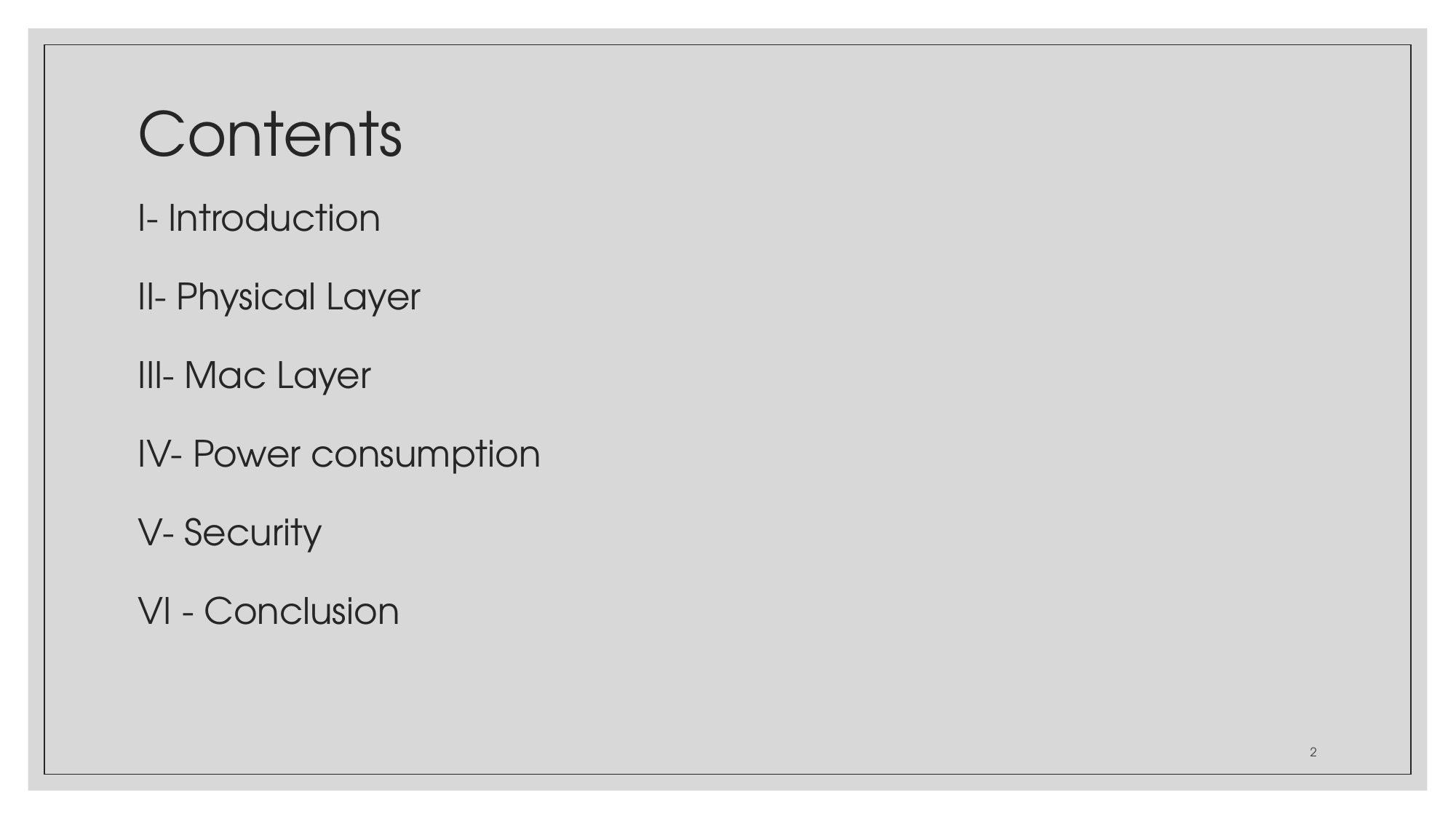

# Contents
I- Introduction

II- Physical Layer

III- Mac Layer

IV- Power consumption

V- Security

VI - Conclusion

2